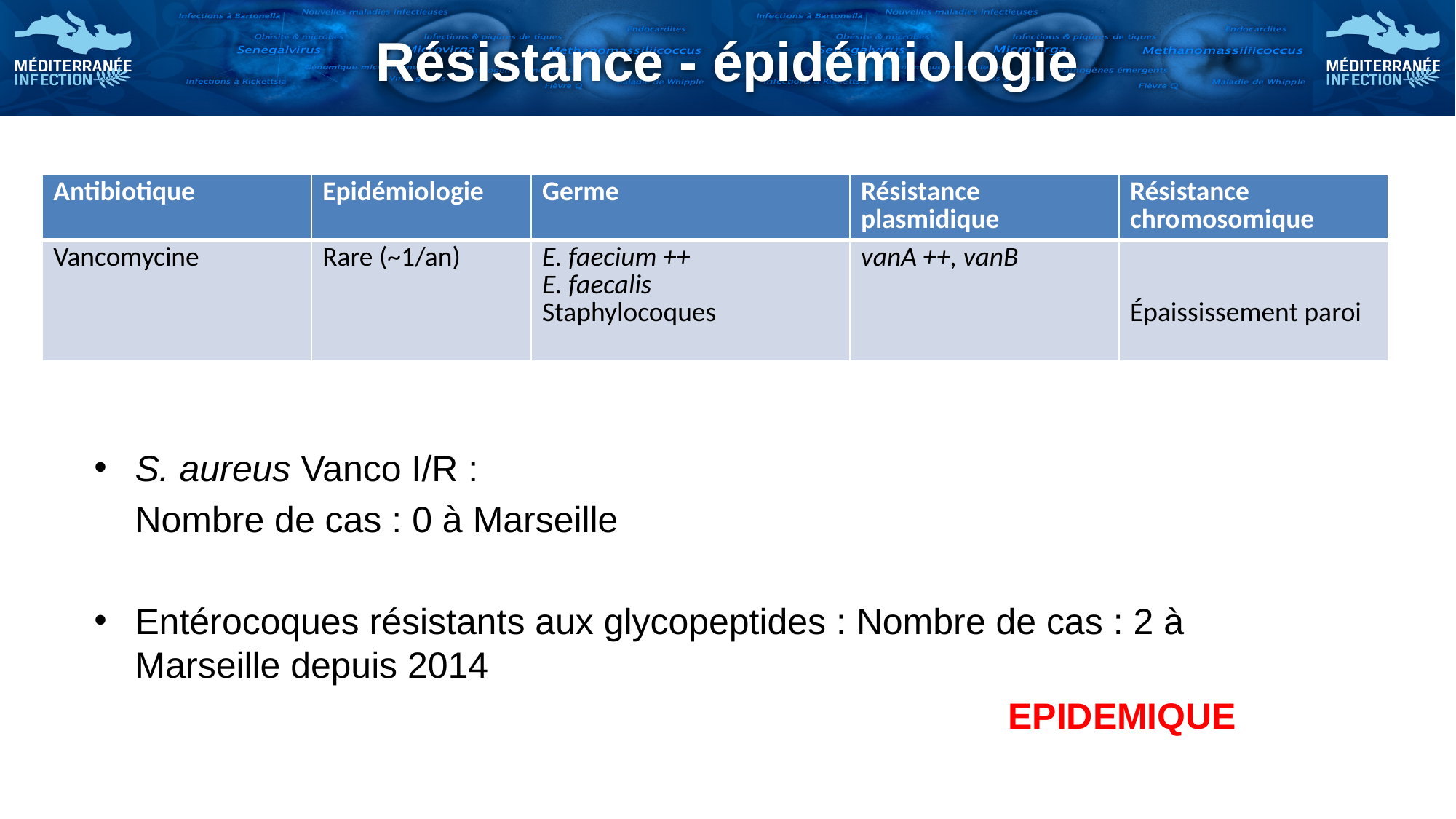

Résistance - épidémiologie
| Antibiotique | Epidémiologie | Germe | Résistance plasmidique | Résistance chromosomique |
| --- | --- | --- | --- | --- |
| Vancomycine | Rare (~1/an) | E. faecium ++ E. faecalis Staphylocoques | vanA ++, vanB | Épaississement paroi |

S. aureus Vanco I/R :
	Nombre de cas : 0 à Marseille

Entérocoques résistants aux glycopeptides : Nombre de cas : 2 à Marseille depuis 2014
									EPIDEMIQUE